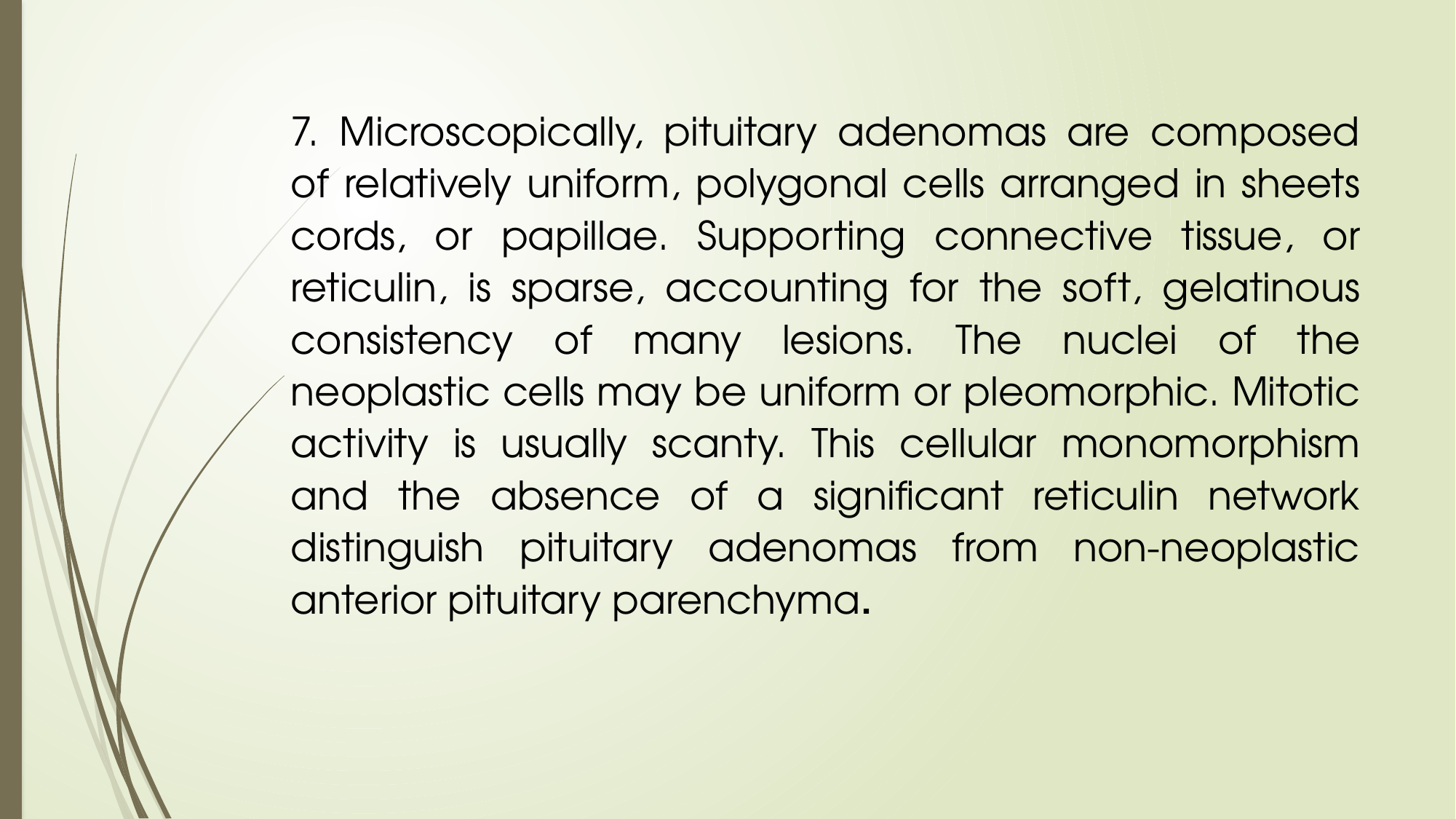

7. Microscopically, pituitary adenomas are composed of relatively uniform, polygonal cells arranged in sheets cords, or papillae. Supporting connective tissue, or reticulin, is sparse, accounting for the soft, gelatinous consistency of many lesions. The nuclei of the neoplastic cells may be uniform or pleomorphic. Mitotic activity is usually scanty. This cellular monomorphism and the absence of a significant reticulin network distinguish pituitary adenomas from non-neoplastic anterior pituitary parenchyma.